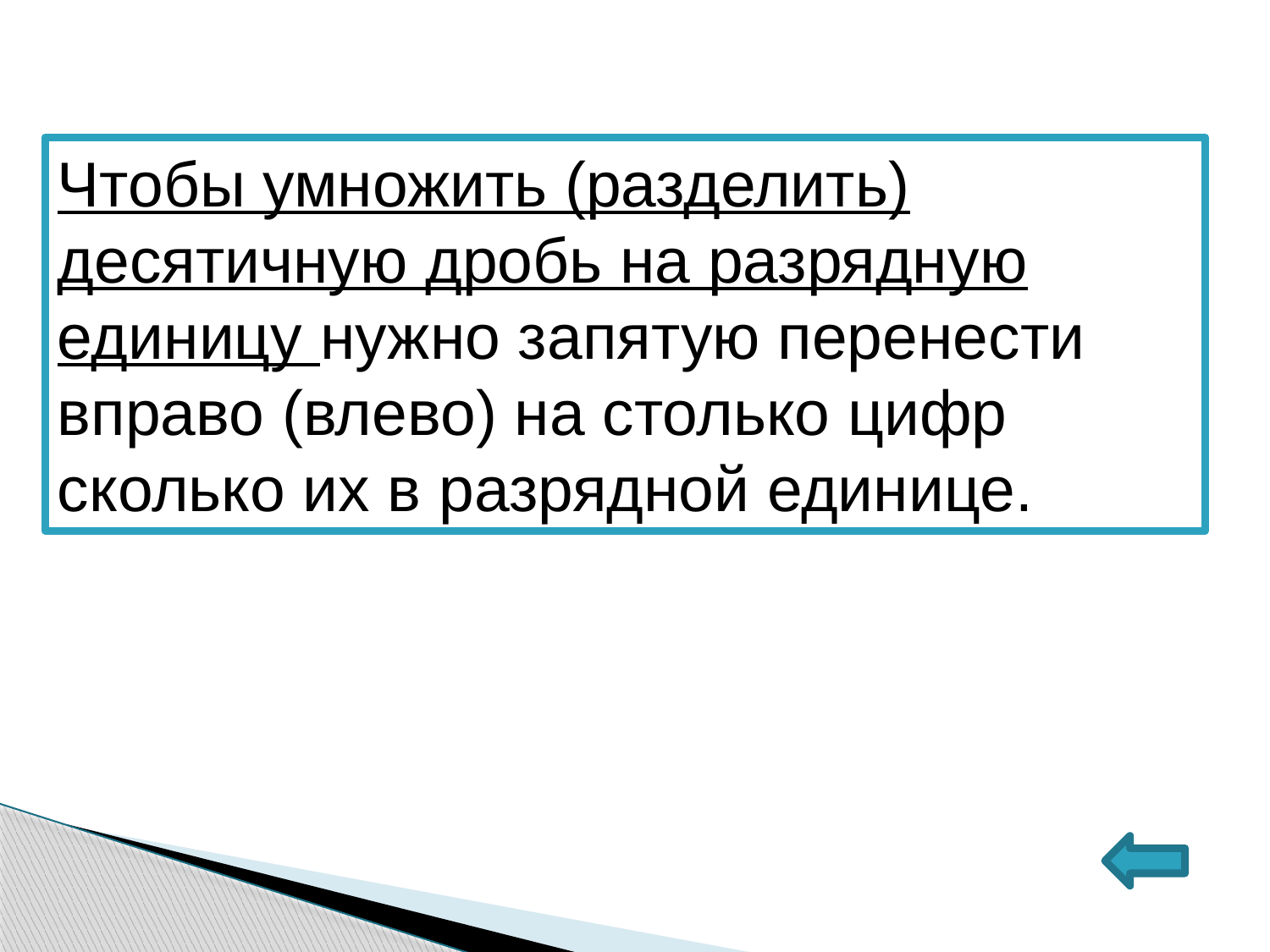

Чтобы умножить (разделить) десятичную дробь на разрядную единицу нужно запятую перенести вправо (влево) на столько цифр сколько их в разрядной единице.